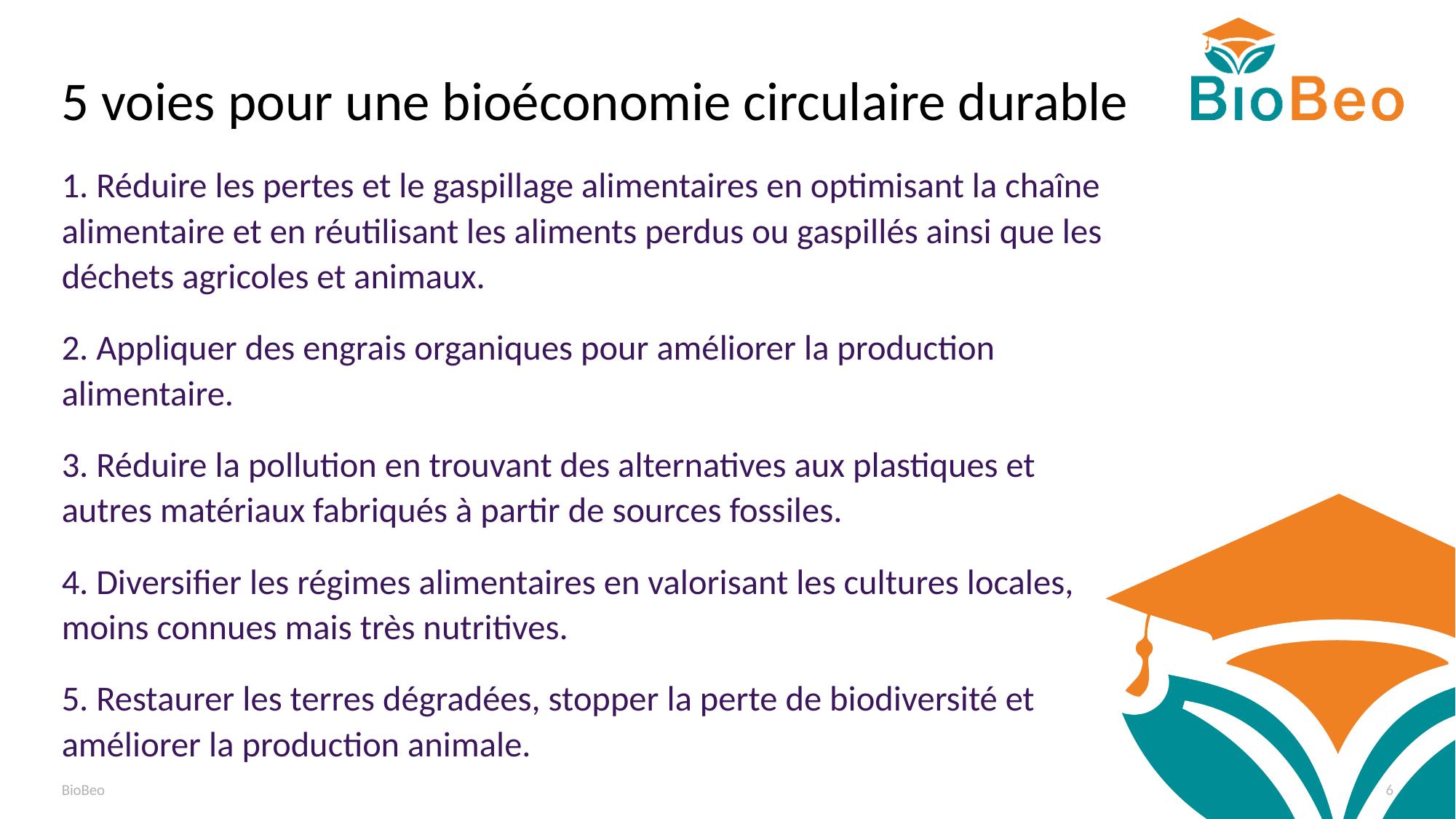

# 5 voies pour une bioéconomie circulaire durable
1. Réduire les pertes et le gaspillage alimentaires en optimisant la chaîne alimentaire et en réutilisant les aliments perdus ou gaspillés ainsi que les déchets agricoles et animaux.
2. Appliquer des engrais organiques pour améliorer la production alimentaire.
3. Réduire la pollution en trouvant des alternatives aux plastiques et autres matériaux fabriqués à partir de sources fossiles.
4. Diversifier les régimes alimentaires en valorisant les cultures locales, moins connues mais très nutritives.
5. Restaurer les terres dégradées, stopper la perte de biodiversité et améliorer la production animale.
BioBeo
6